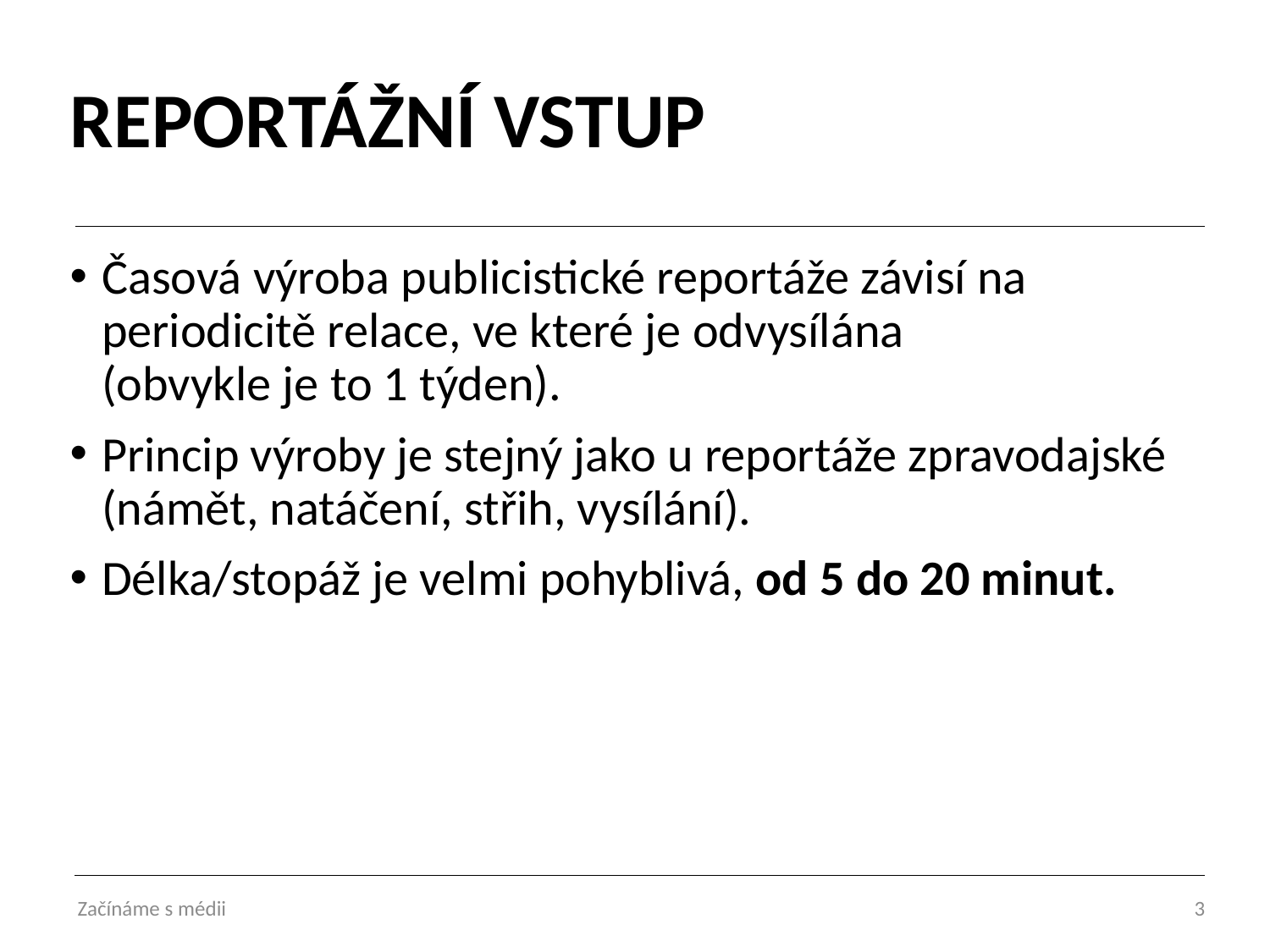

# REPORTÁŽNÍ VSTUP
Časová výroba publicistické reportáže závisí na periodicitě relace, ve které je odvysílána
(obvykle je to 1 týden).
Princip výroby je stejný jako u reportáže zpravodajské (námět, natáčení, střih, vysílání).
Délka/stopáž je velmi pohyblivá, od 5 do 20 minut.

Začínáme s médii
3